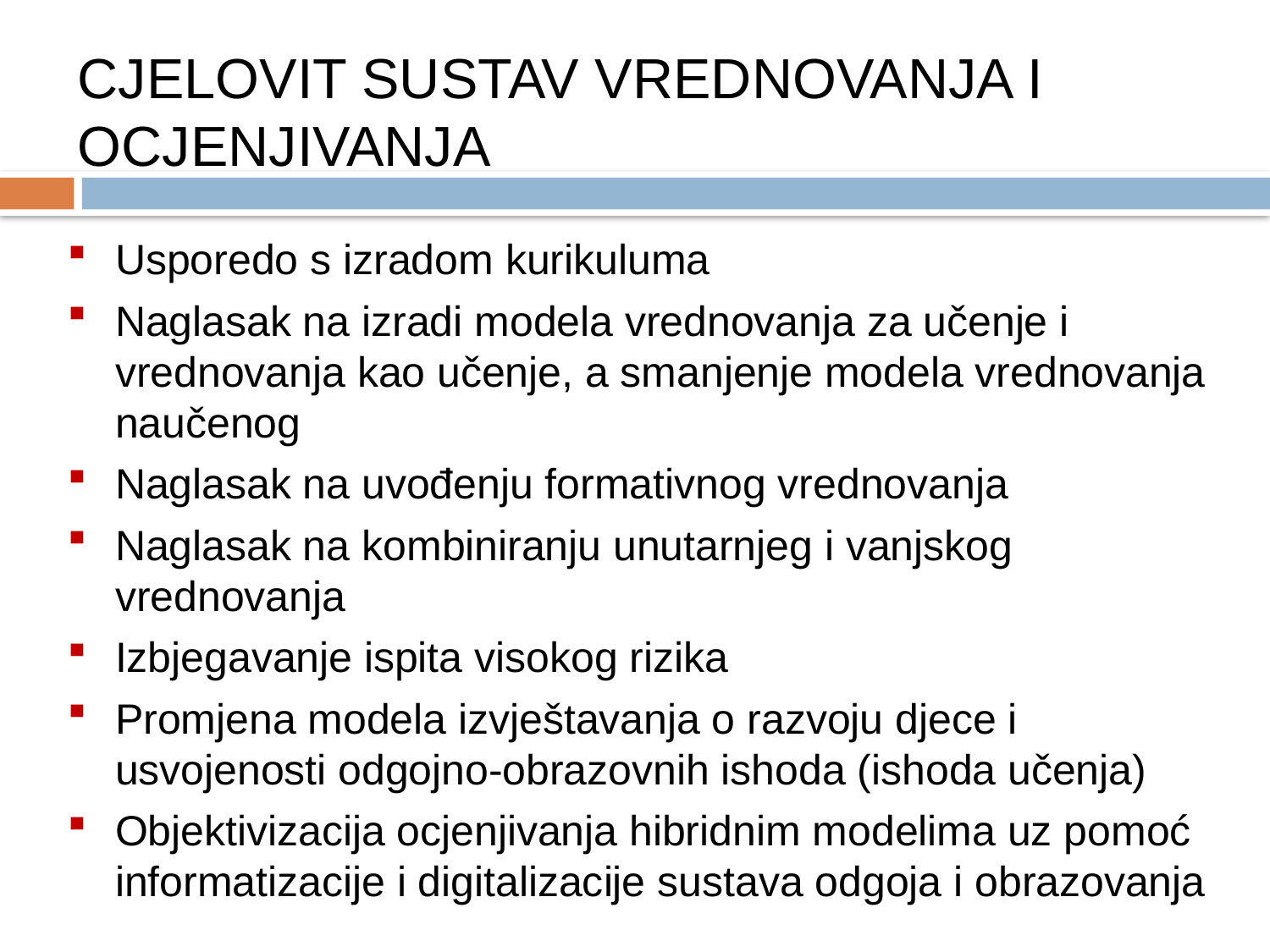

CJELOVIT SUSTAV VREDNOVANJA I OCJENJIVANJA

Usporedo s izradom kurikuluma
Naglasak na izradi modela vrednovanja za učenje i vrednovanja kao učenje, a smanjenje modela vrednovanja naučenog
Naglasak na uvođenju formativnog vrednovanja
Naglasak na kombiniranju unutarnjeg i vanjskog vrednovanja
Izbjegavanje ispita visokog rizika
Promjena modela izvještavanja o razvoju djece i usvojenosti odgojno-obrazovnih ishoda (ishoda učenja)
Objektivizacija ocjenjivanja hibridnim modelima uz pomoć informatizacije i digitalizacije sustava odgoja i obrazovanja